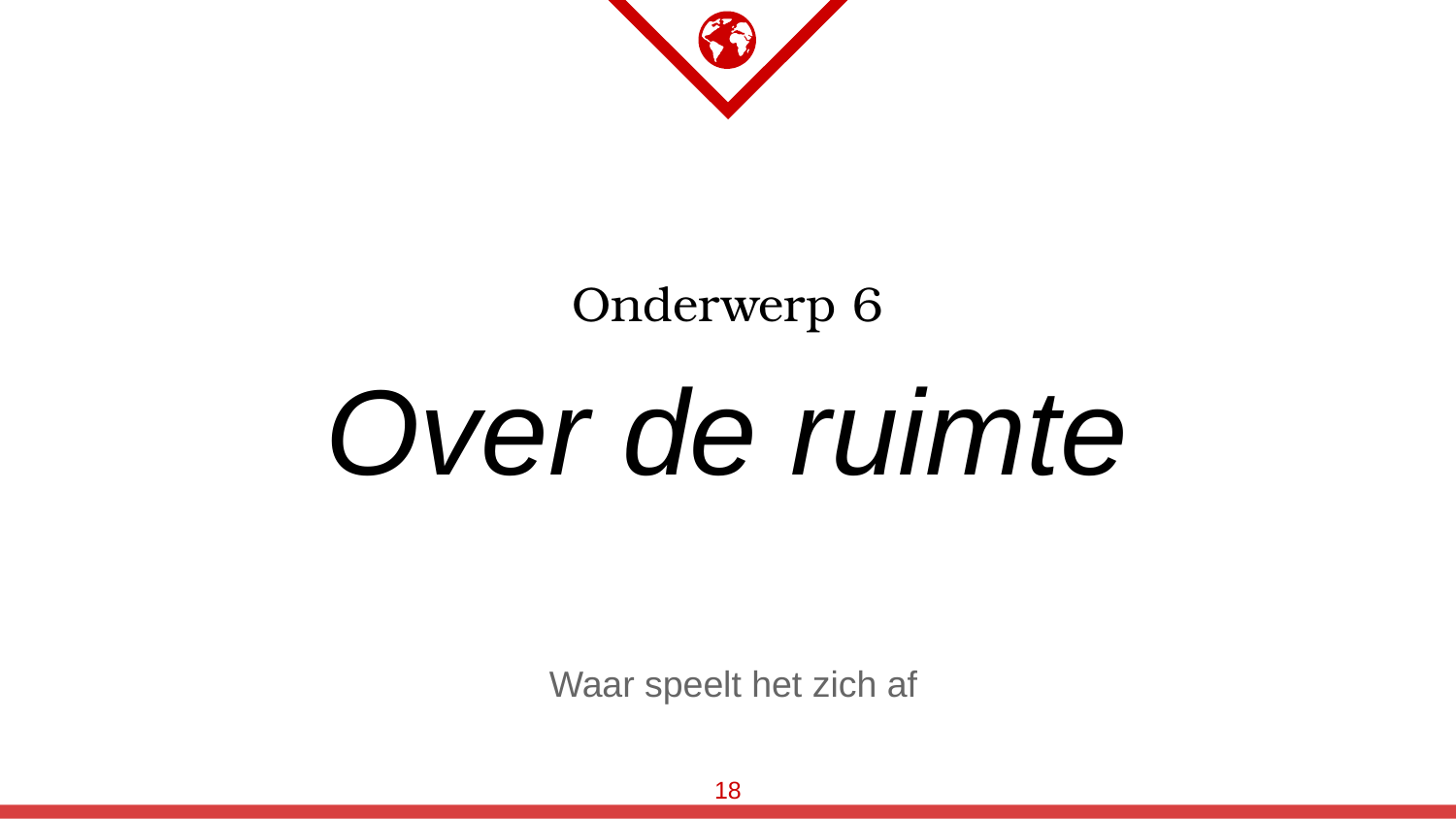

Onderwerp 6
Over de ruimte
Waar speelt het zich af
18